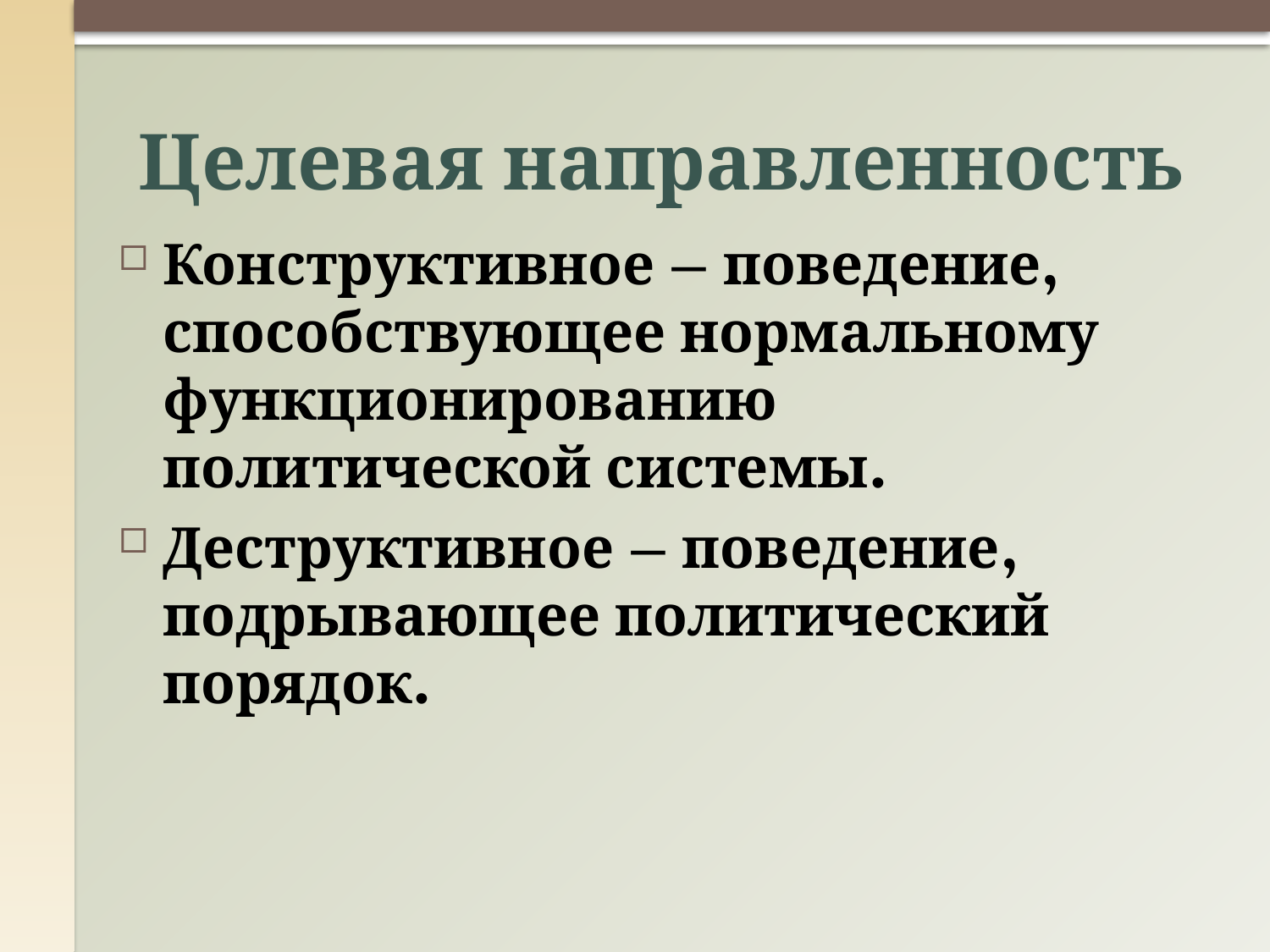

# Целевая направленность
Конструктивное – поведение, способствующее нормальному функционированию политической системы.
Деструктивное – поведение, подрывающее политический порядок.